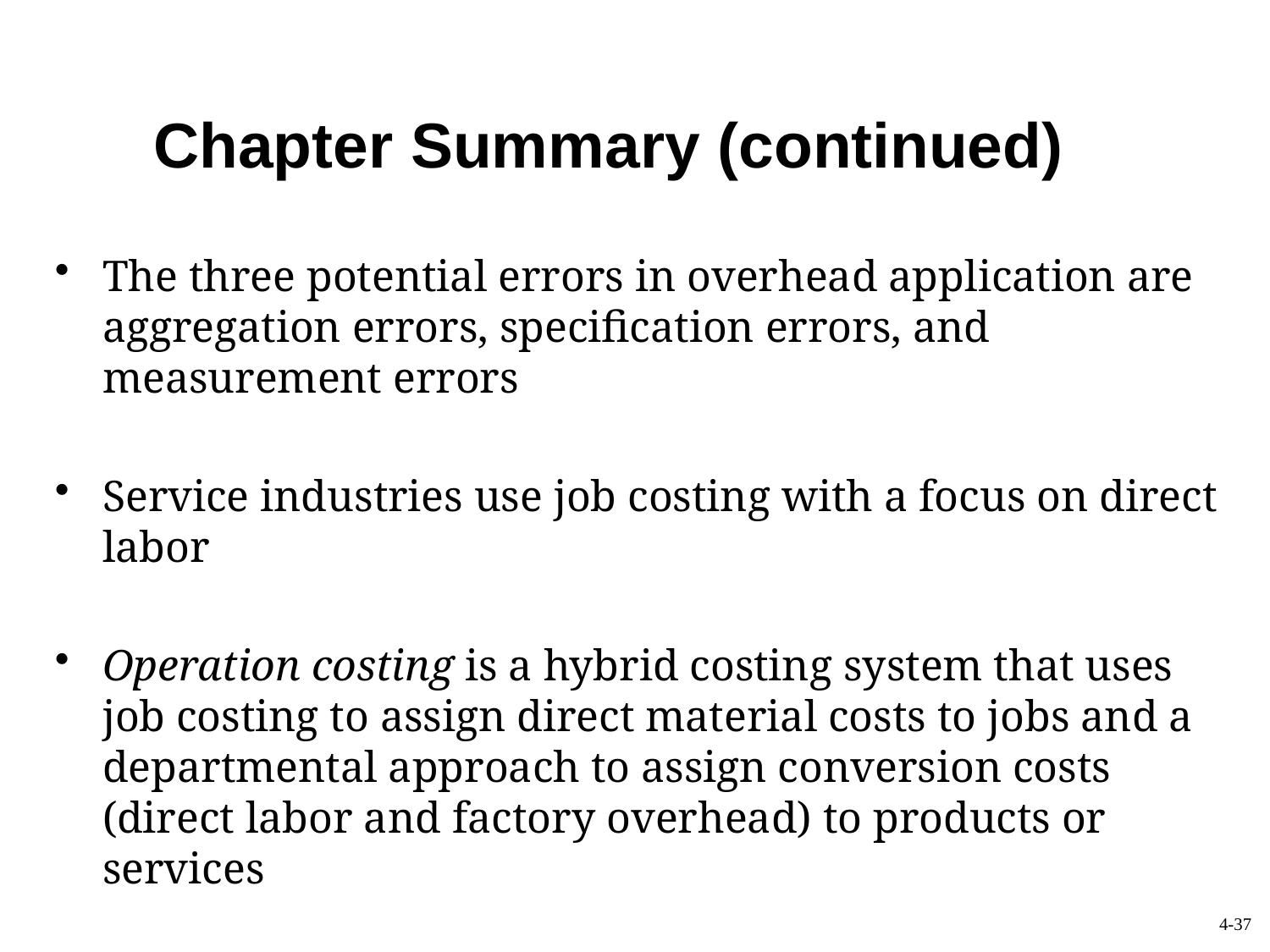

Chapter Summary (continued)

The three potential errors in overhead application are aggregation errors, specification errors, and measurement errors

Service industries use job costing with a focus on direct labor

Operation costing is a hybrid costing system that uses job costing to assign direct material costs to jobs and a departmental approach to assign conversion costs (direct labor and factory overhead) to products or services

4-37